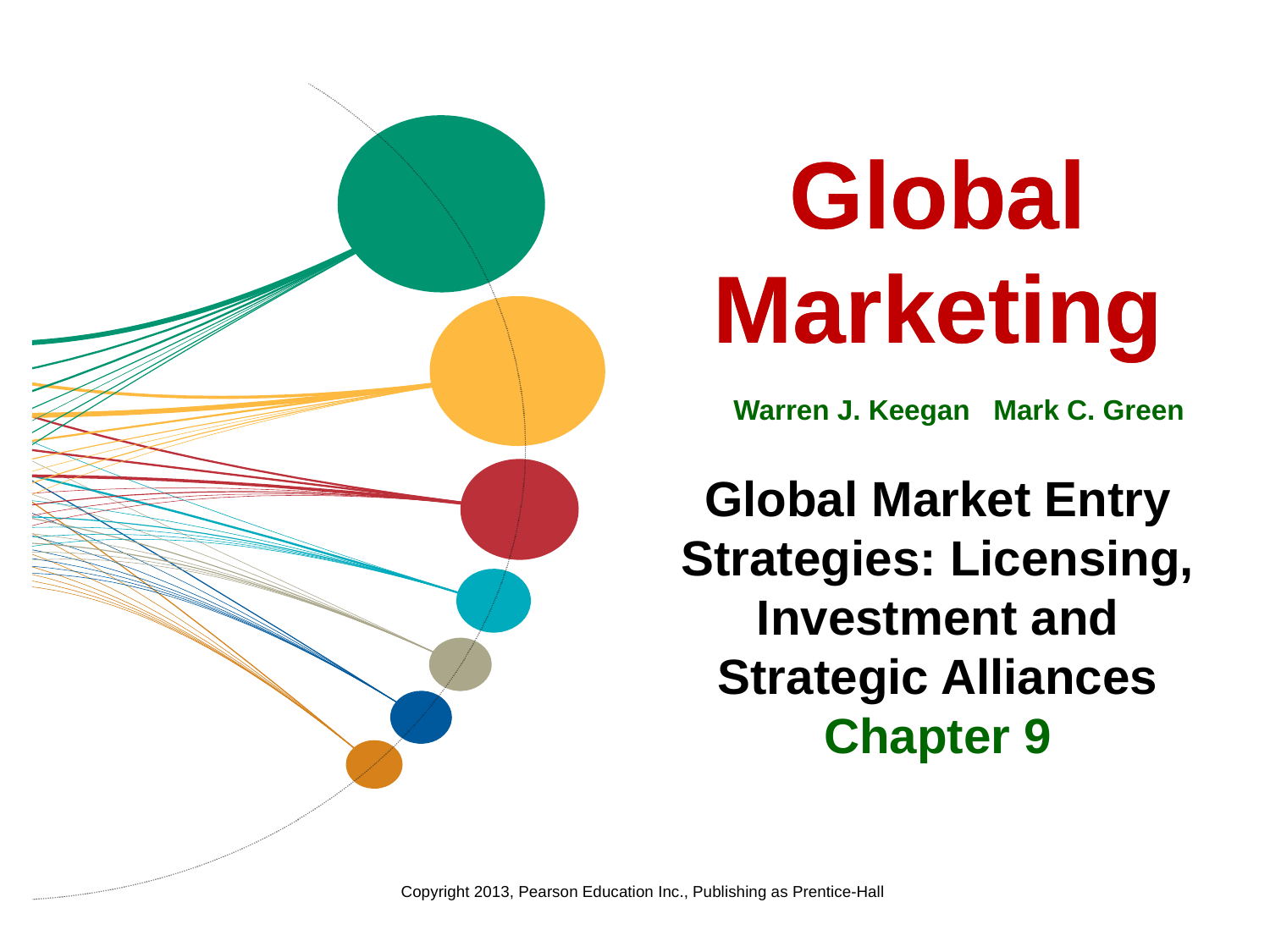

Global Marketing
Global Marketing
Warren J. Keegan   Mark C. Green
Global Market Entry Strategies: Licensing, Investment and Strategic Alliances
Chapter 9
Copyright 2013, Pearson Education Inc., Publishing as Prentice-Hall